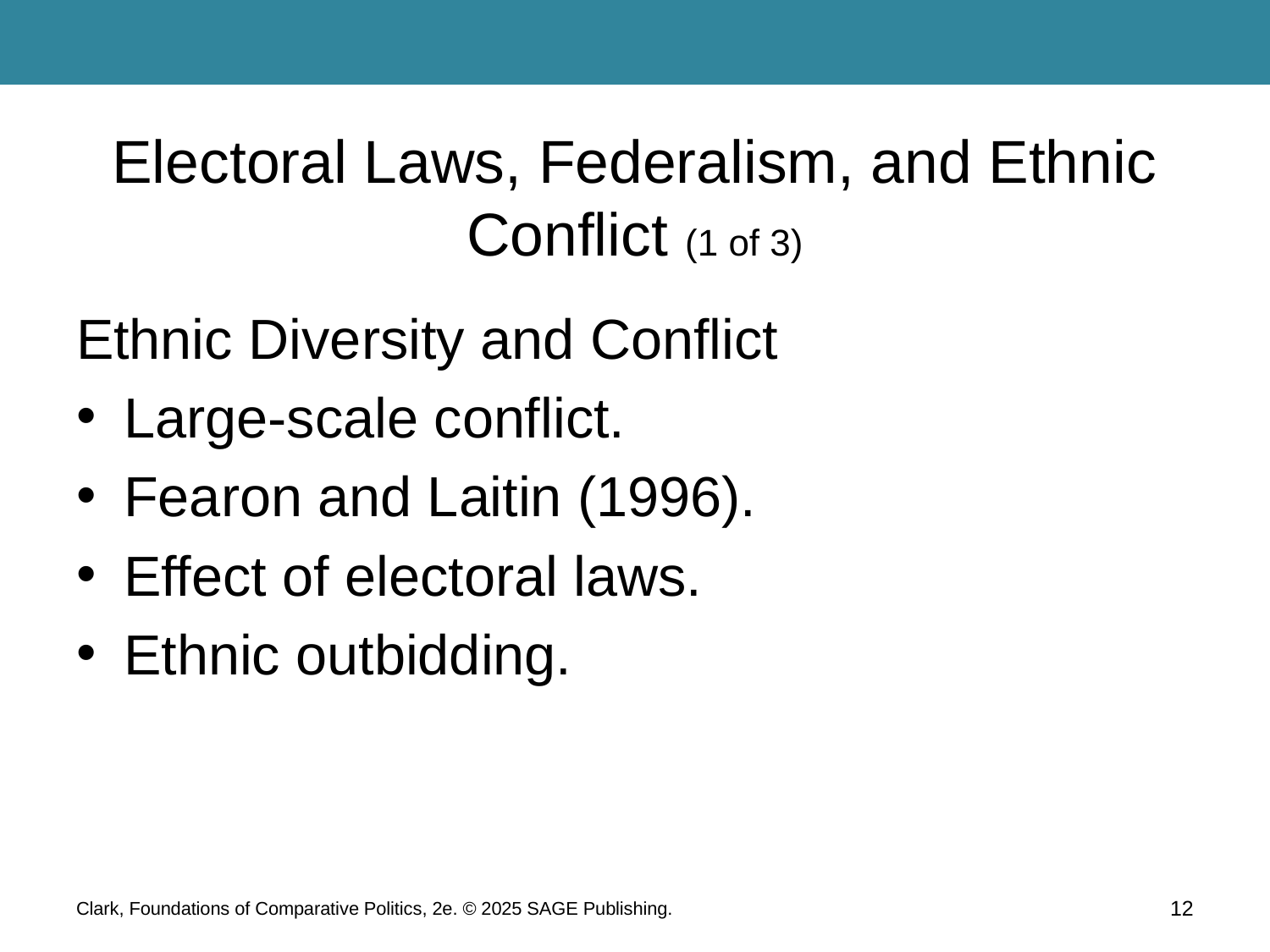

# Electoral Laws, Federalism, and Ethnic Conflict (1 of 3)
Ethnic Diversity and Conflict
Large-scale conflict.
Fearon and Laitin (1996).
Effect of electoral laws.
Ethnic outbidding.
Clark, Foundations of Comparative Politics, 2e. © 2025 SAGE Publishing.
12